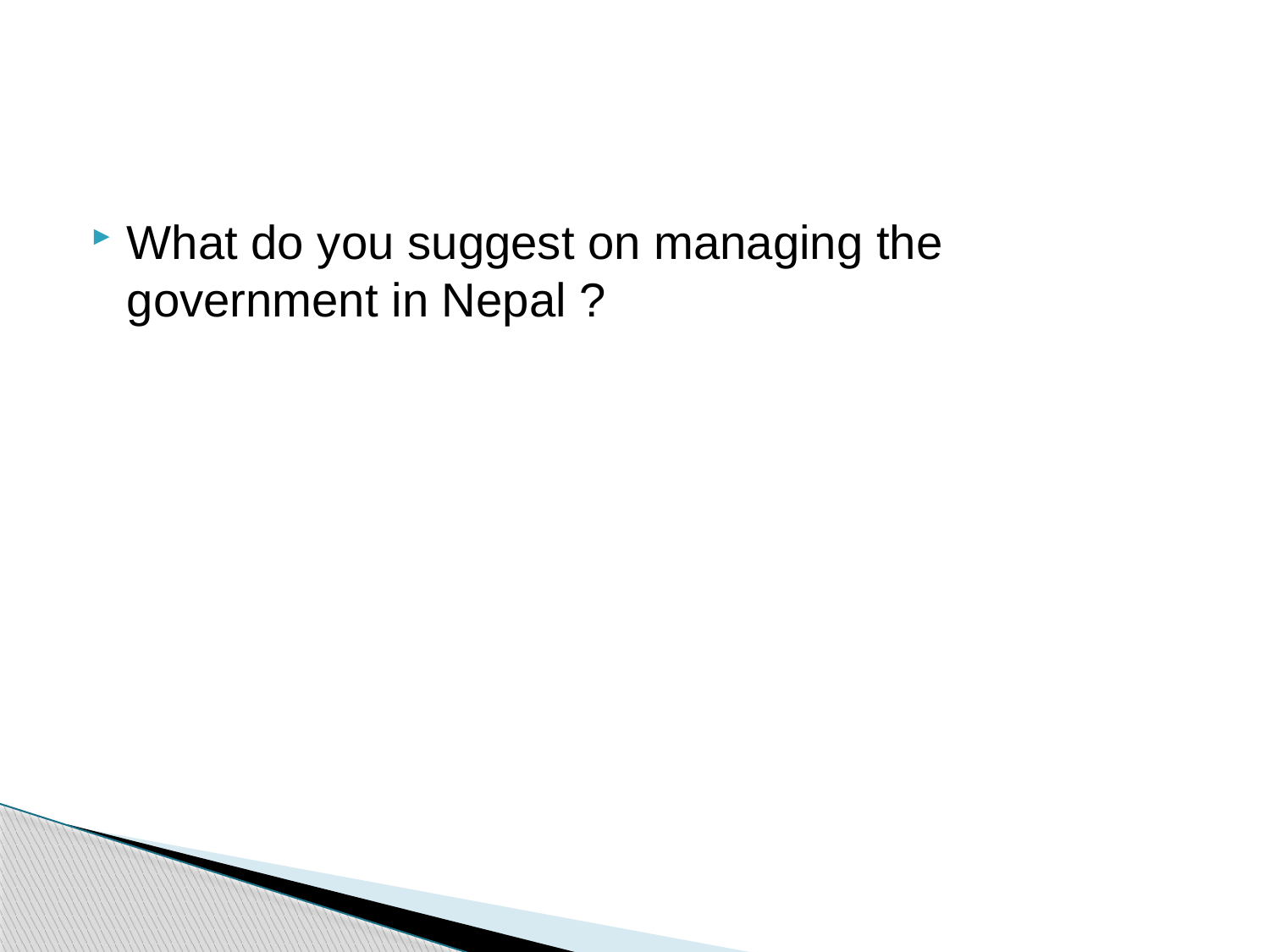

#
What do you suggest on managing the  government in Nepal ?